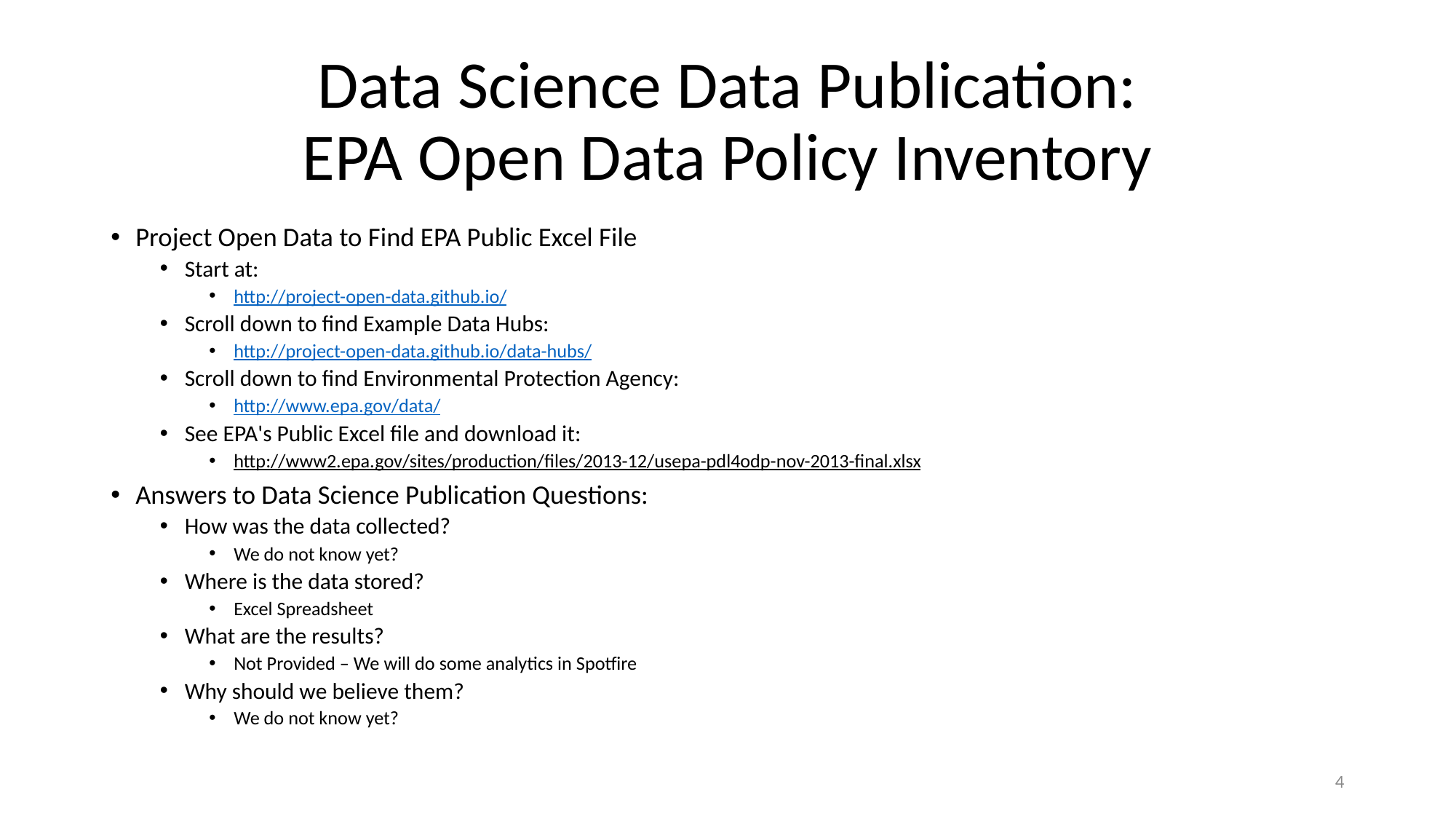

# Data Science Data Publication: EPA Open Data Policy Inventory
Project Open Data to Find EPA Public Excel File
Start at:
http://project-open-data.github.io/
Scroll down to find Example Data Hubs:
http://project-open-data.github.io/data-hubs/
Scroll down to find Environmental Protection Agency:
http://www.epa.gov/data/
See EPA's Public Excel file and download it:
http://www2.epa.gov/sites/production/files/2013-12/usepa-pdl4odp-nov-2013-final.xlsx
Answers to Data Science Publication Questions:
How was the data collected?
We do not know yet?
Where is the data stored?
Excel Spreadsheet
What are the results?
Not Provided – We will do some analytics in Spotfire
Why should we believe them?
We do not know yet?
4